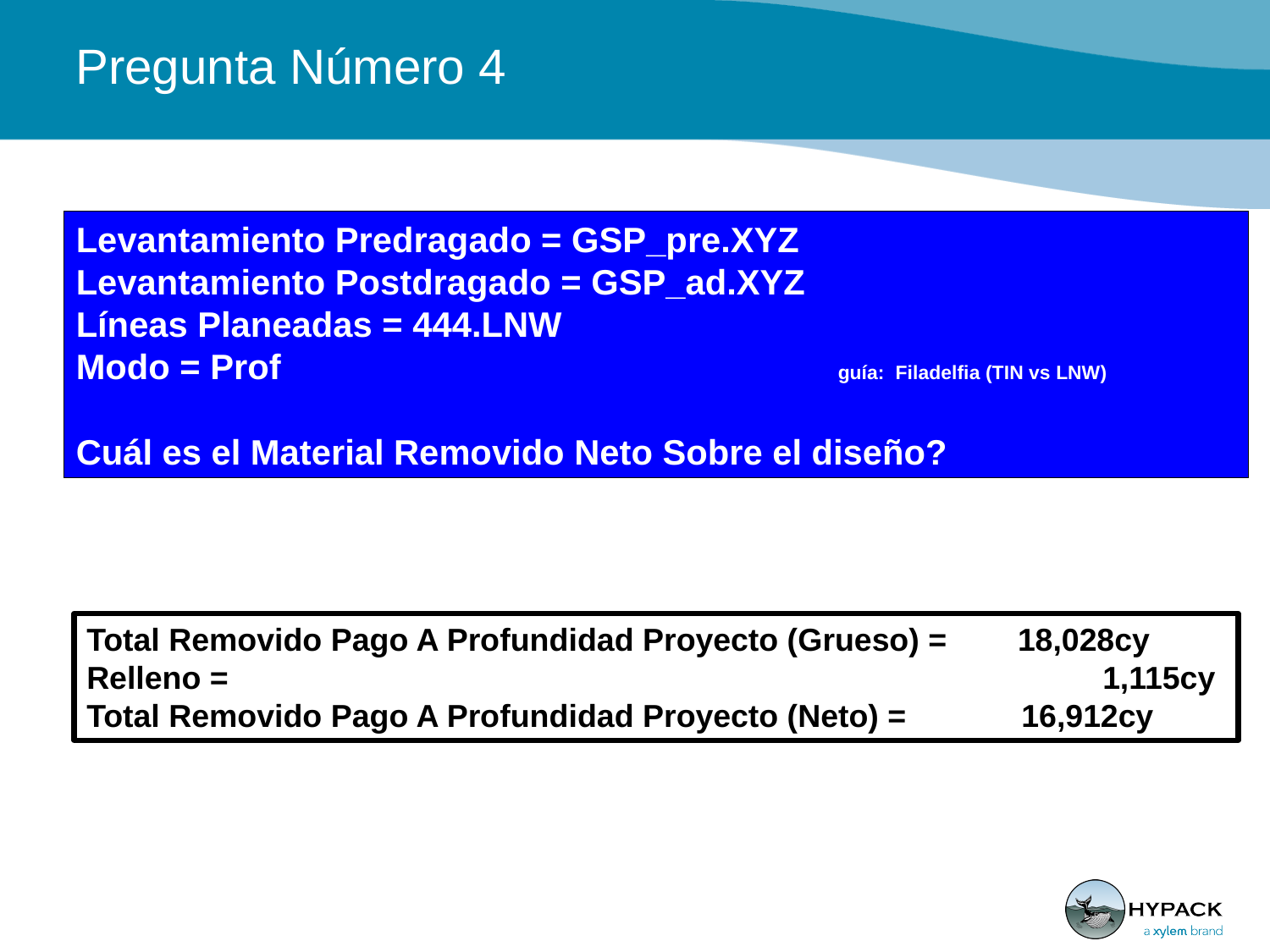

# Pregunta Número 4
Levantamiento Predragado = GSP_pre.XYZ
Levantamiento Postdragado = GSP_ad.XYZ
Líneas Planeadas = 444.LNW
Modo = Prof					guía:  Filadelfia (TIN vs LNW)

Cuál es el Material Removido Neto Sobre el diseño?
Total Removido Pago A Profundidad Proyecto (Grueso) =        18,028cy
Relleno =                                                                              		1,115cy
Total Removido Pago A Profundidad Proyecto (Neto) =             16,912cy